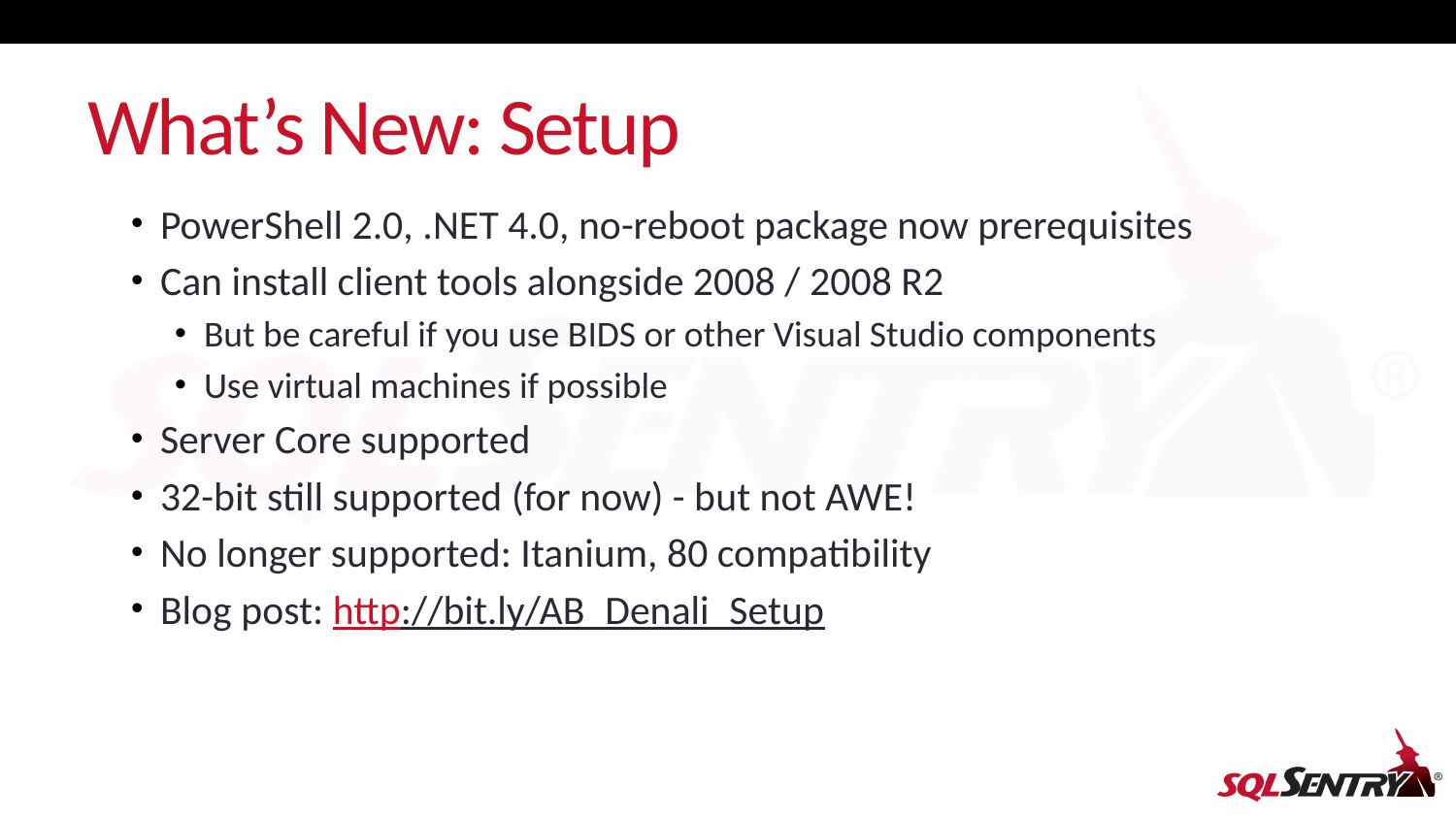

# What’s New: Setup
PowerShell 2.0, .NET 4.0, no-reboot package now prerequisites
Can install client tools alongside 2008 / 2008 R2
But be careful if you use BIDS or other Visual Studio components
Use virtual machines if possible
Server Core supported
32-bit still supported (for now) - but not AWE!
No longer supported: Itanium, 80 compatibility
Blog post: http://bit.ly/AB_Denali_Setup